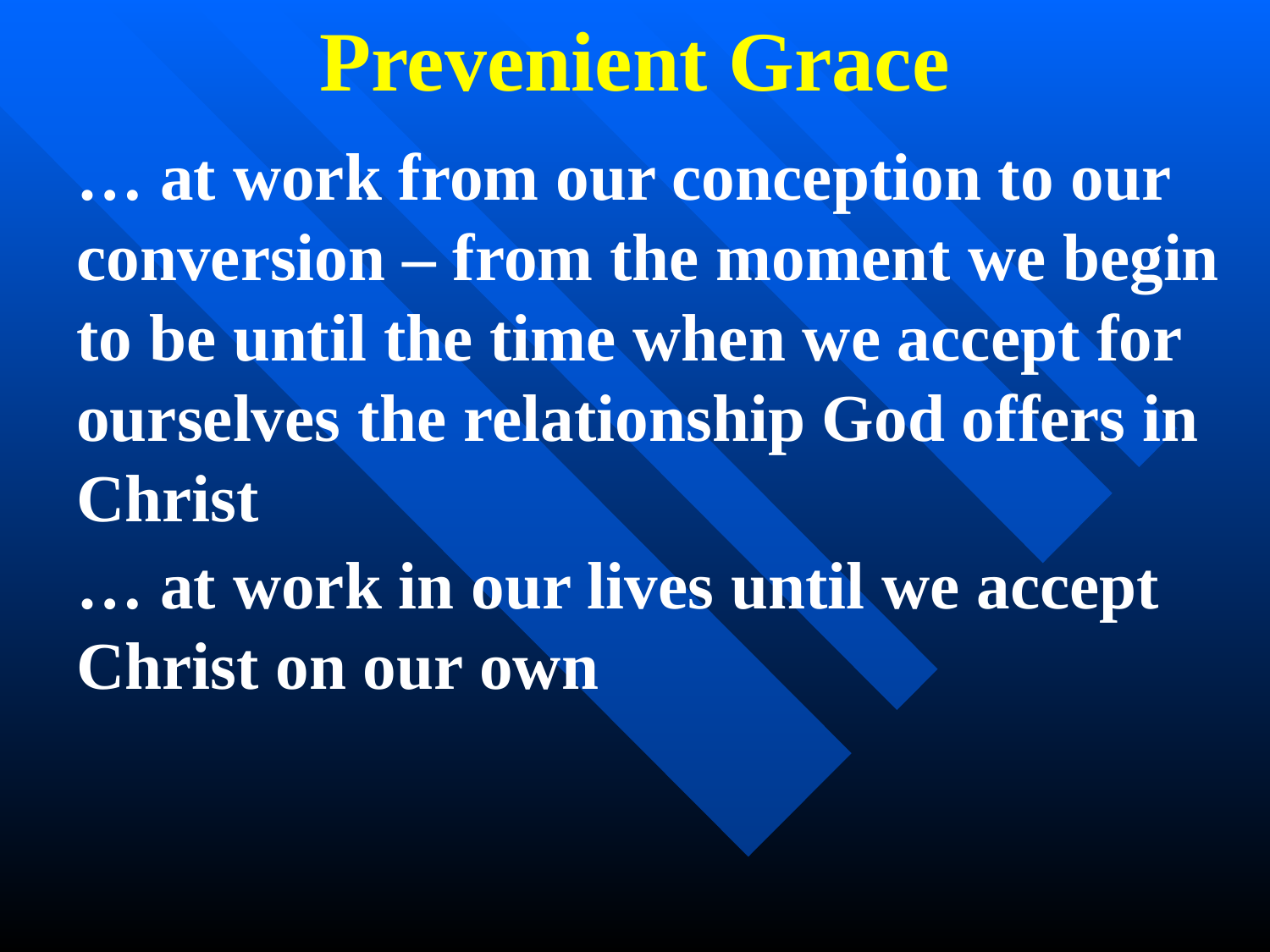

Prevenient Grace
… at work from our conception to our conversion – from the moment we begin to be until the time when we accept for ourselves the relationship God offers in Christ
… at work in our lives until we accept Christ on our own